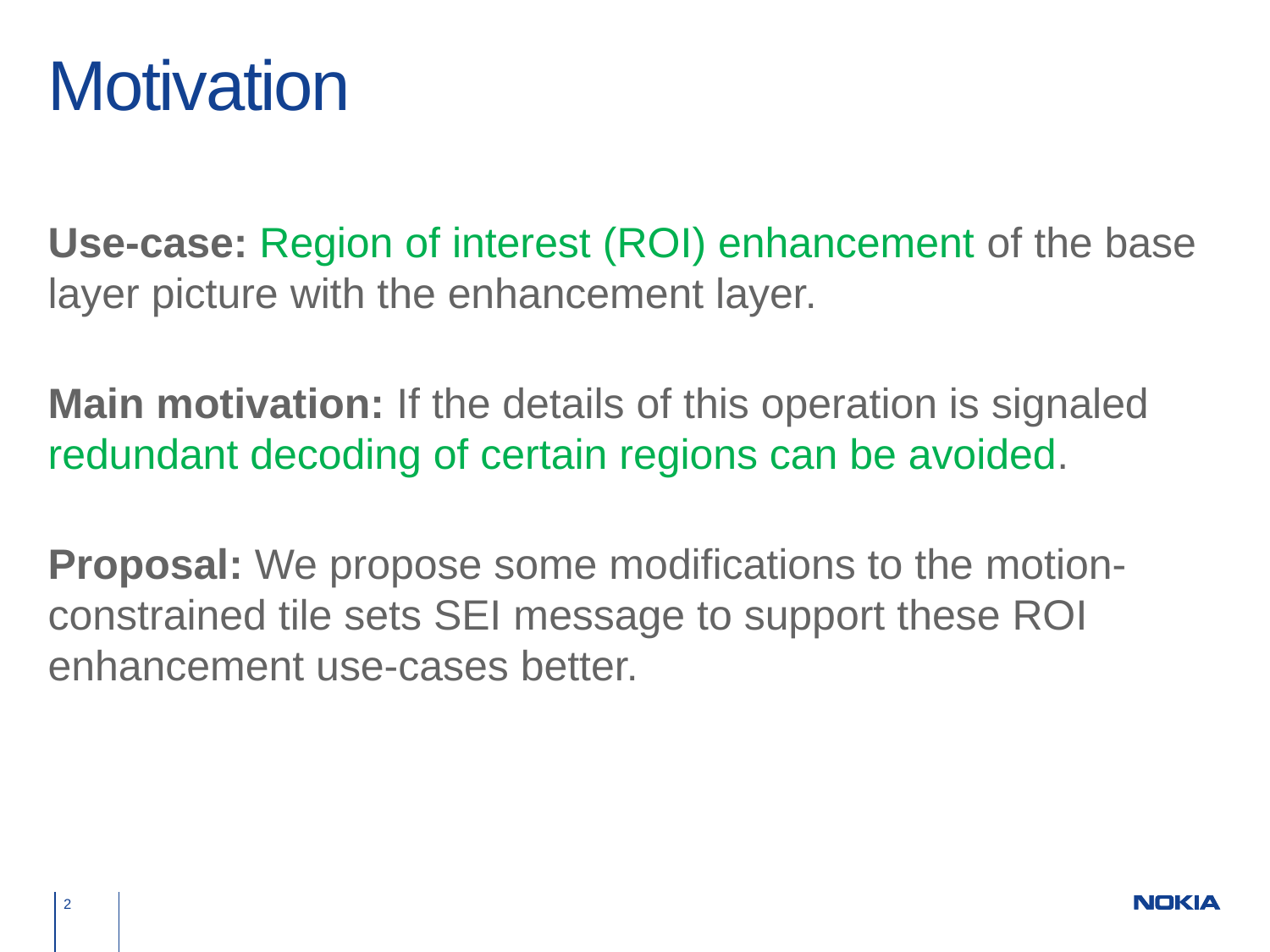

# Motivation
Use-case: Region of interest (ROI) enhancement of the base layer picture with the enhancement layer.

Main motivation: If the details of this operation is signaled redundant decoding of certain regions can be avoided.

Proposal: We propose some modifications to the motion-constrained tile sets SEI message to support these ROI enhancement use-cases better.

2